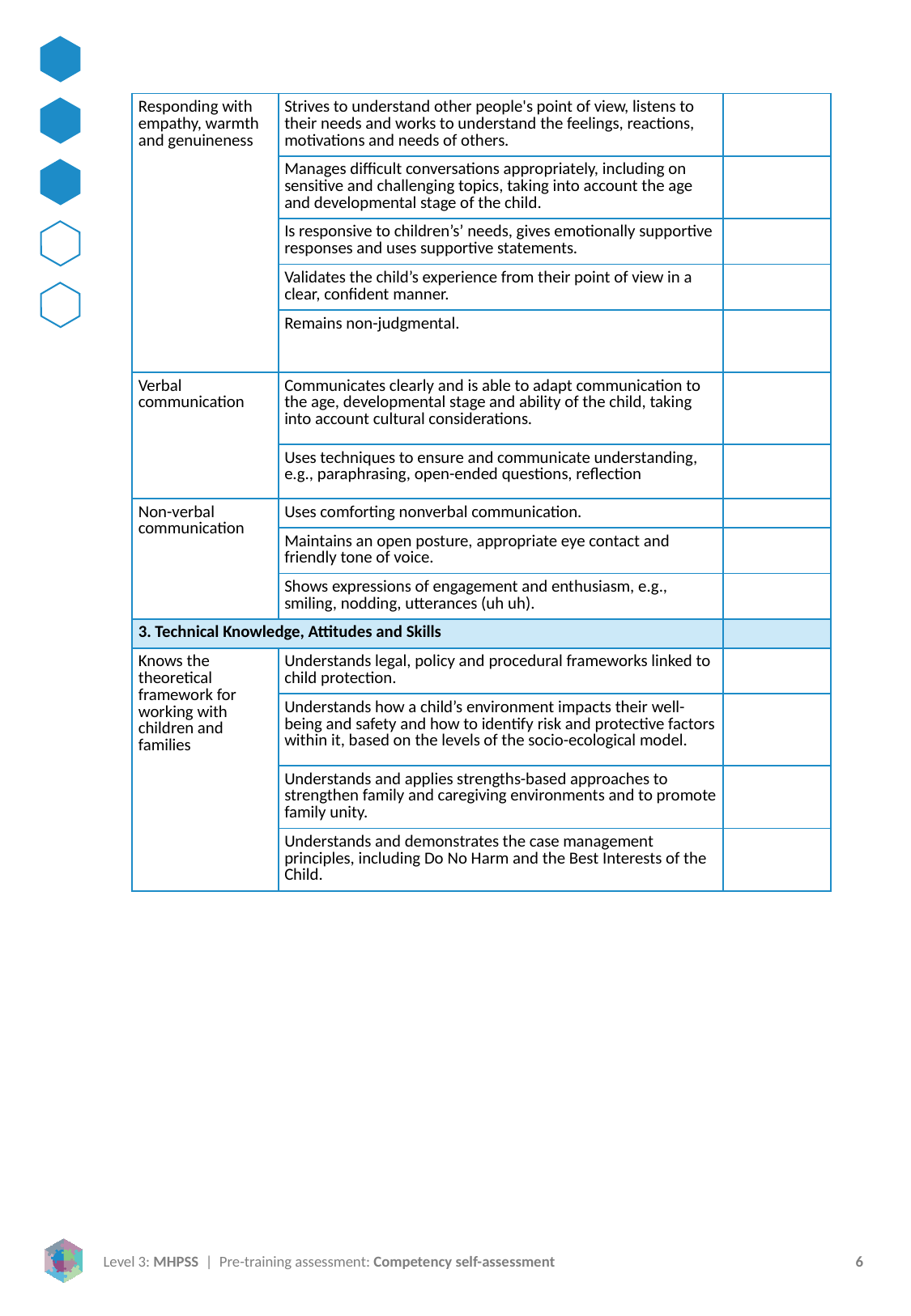

| Responding with empathy, warmth and genuineness | Strives to understand other people's point of view, listens to their needs and works to understand the feelings, reactions, motivations and needs of others. |  |
| --- | --- | --- |
|  | Manages difficult conversations appropriately, including on sensitive and challenging topics, taking into account the age and developmental stage of the child. |  |
|  | Is responsive to children’s’ needs, gives emotionally supportive responses and uses supportive statements. |  |
|  | Validates the child’s experience from their point of view in a clear, confident manner. |  |
|  | Remains non-judgmental. |  |
| Verbal communication | Communicates clearly and is able to adapt communication to the age, developmental stage and ability of the child, taking into account cultural considerations. |  |
|  | Uses techniques to ensure and communicate understanding, e.g., paraphrasing, open-ended questions, reflection |  |
| Non-verbal communication | Uses comforting nonverbal communication. |  |
|  | Maintains an open posture, appropriate eye contact and friendly tone of voice. |  |
|  | Shows expressions of engagement and enthusiasm, e.g., smiling, nodding, utterances (uh uh). |  |
| 3. Technical Knowledge, Attitudes and Skills |  |  |
| Knows the theoretical framework for working with children and families | Understands legal, policy and procedural frameworks linked to child protection. |  |
|  | Understands how a child’s environment impacts their well-being and safety and how to identify risk and protective factors within it, based on the levels of the socio-ecological model. |  |
|  | Understands and applies strengths-based approaches to strengthen family and caregiving environments and to promote family unity. |  |
|  | Understands and demonstrates the case management principles, including Do No Harm and the Best Interests of the Child. |  |